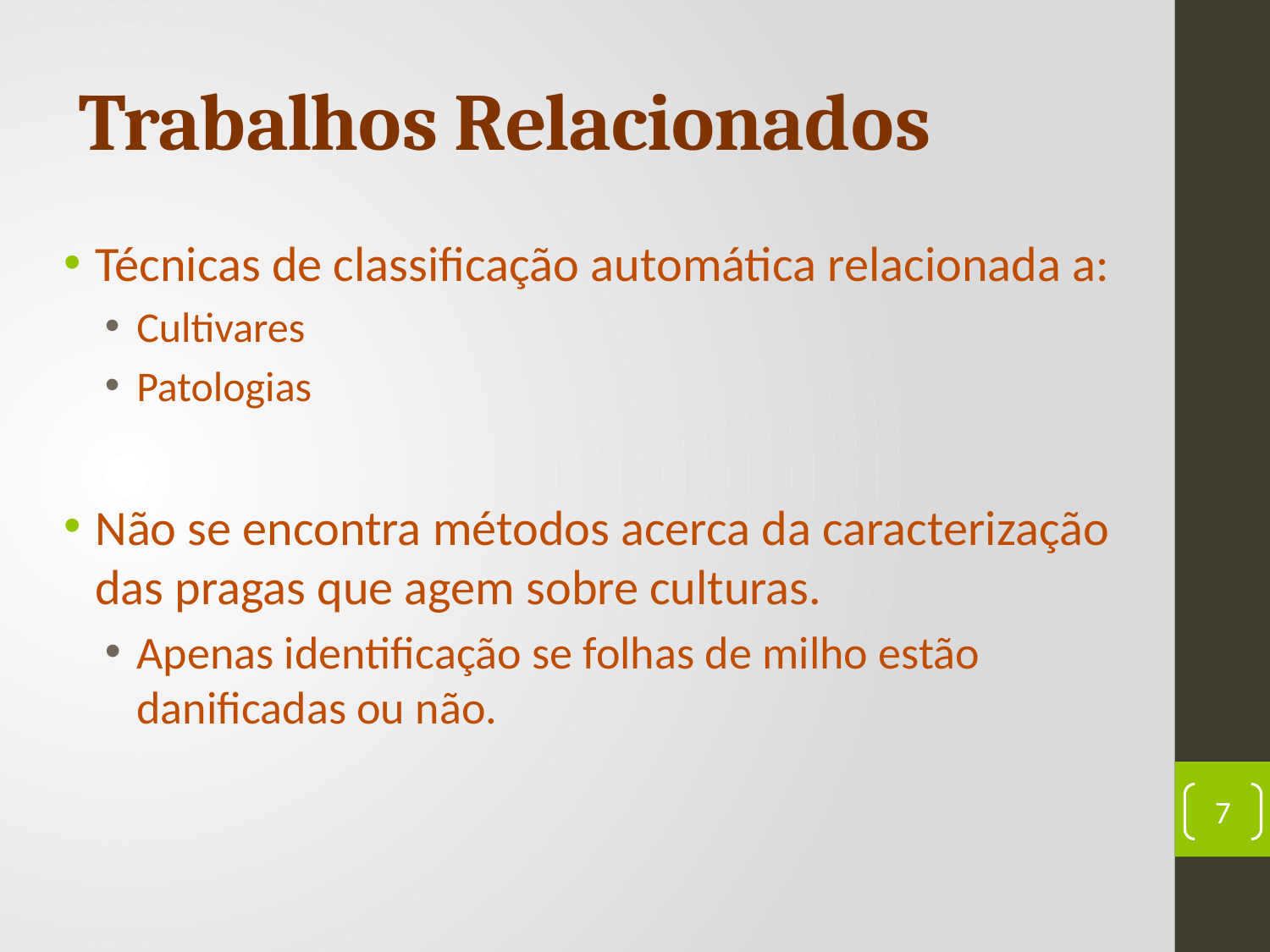

# Trabalhos Relacionados
Técnicas de classificação automática relacionada a:
Cultivares
Patologias

Não se encontra métodos acerca da caracterização das pragas que agem sobre culturas.
Apenas identificação se folhas de milho estão danificadas ou não.
7